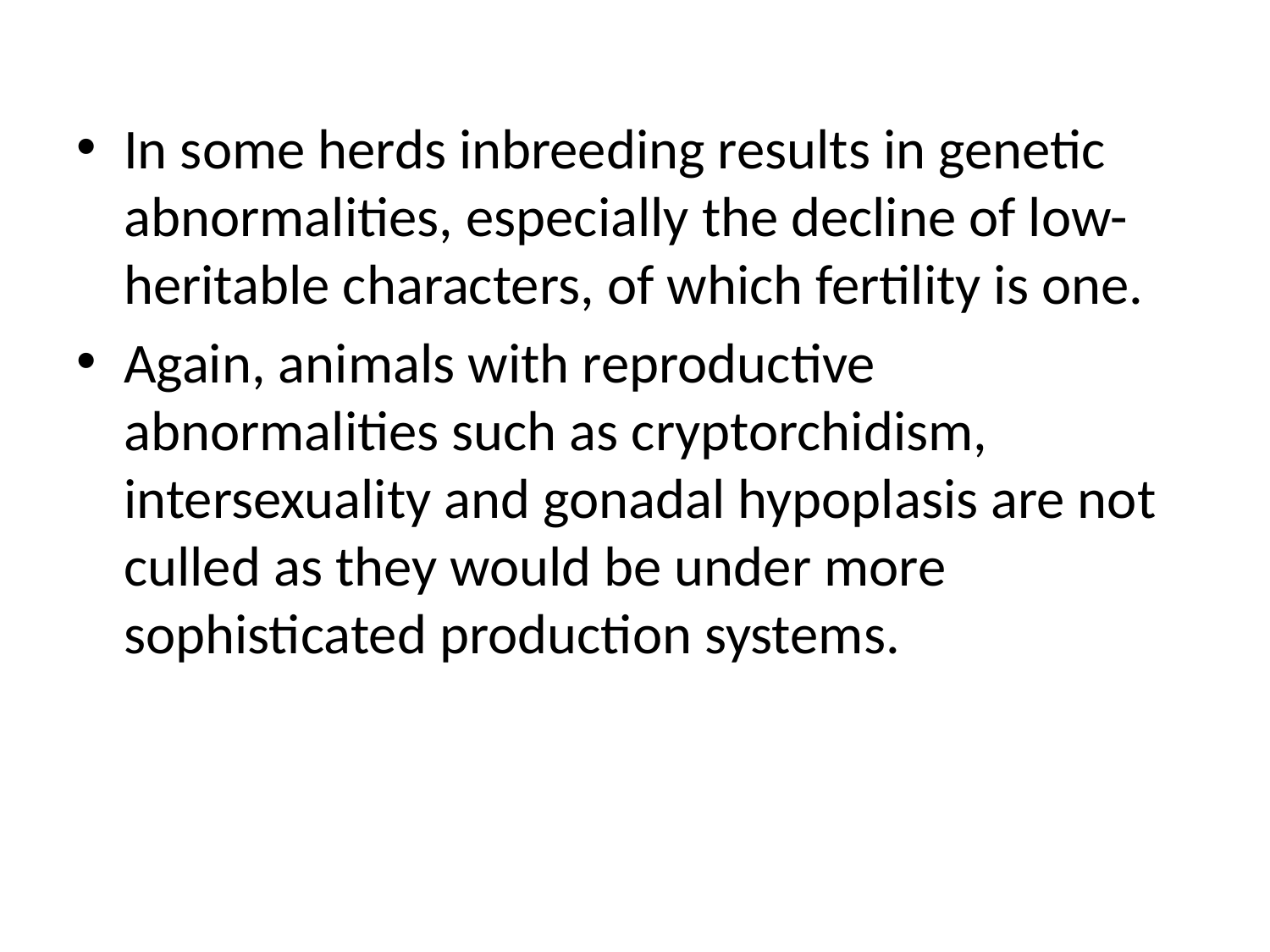

In some herds inbreeding results in genetic abnormalities, especially the decline of low-heritable characters, of which fertility is one.
Again, animals with reproductive abnormalities such as cryptorchidism, intersexuality and gonadal hypoplasis are not culled as they would be under more sophisticated production systems.